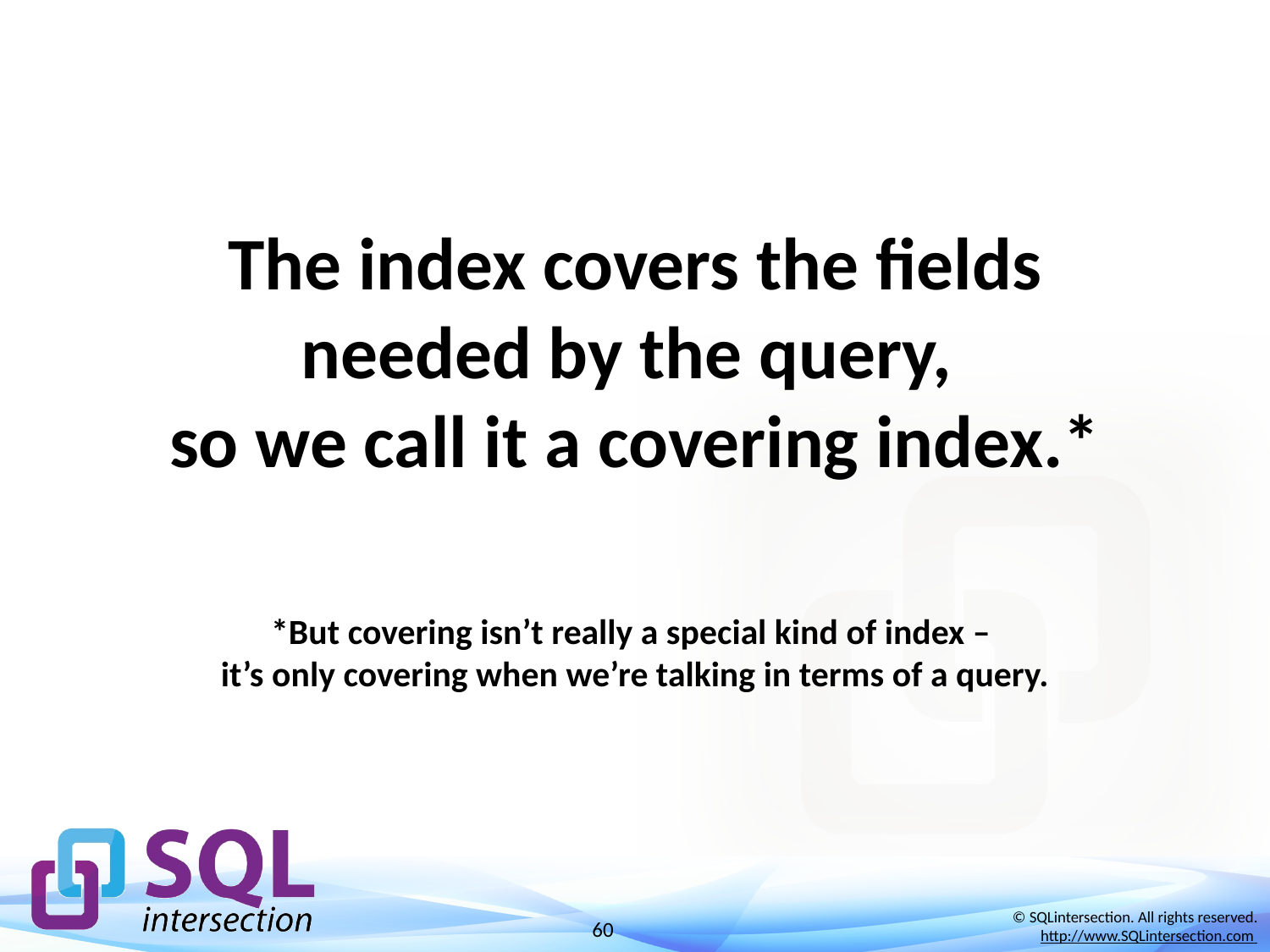

# The index covers the fields needed by the query, so we call it a covering index.* *But covering isn’t really a special kind of index – it’s only covering when we’re talking in terms of a query.